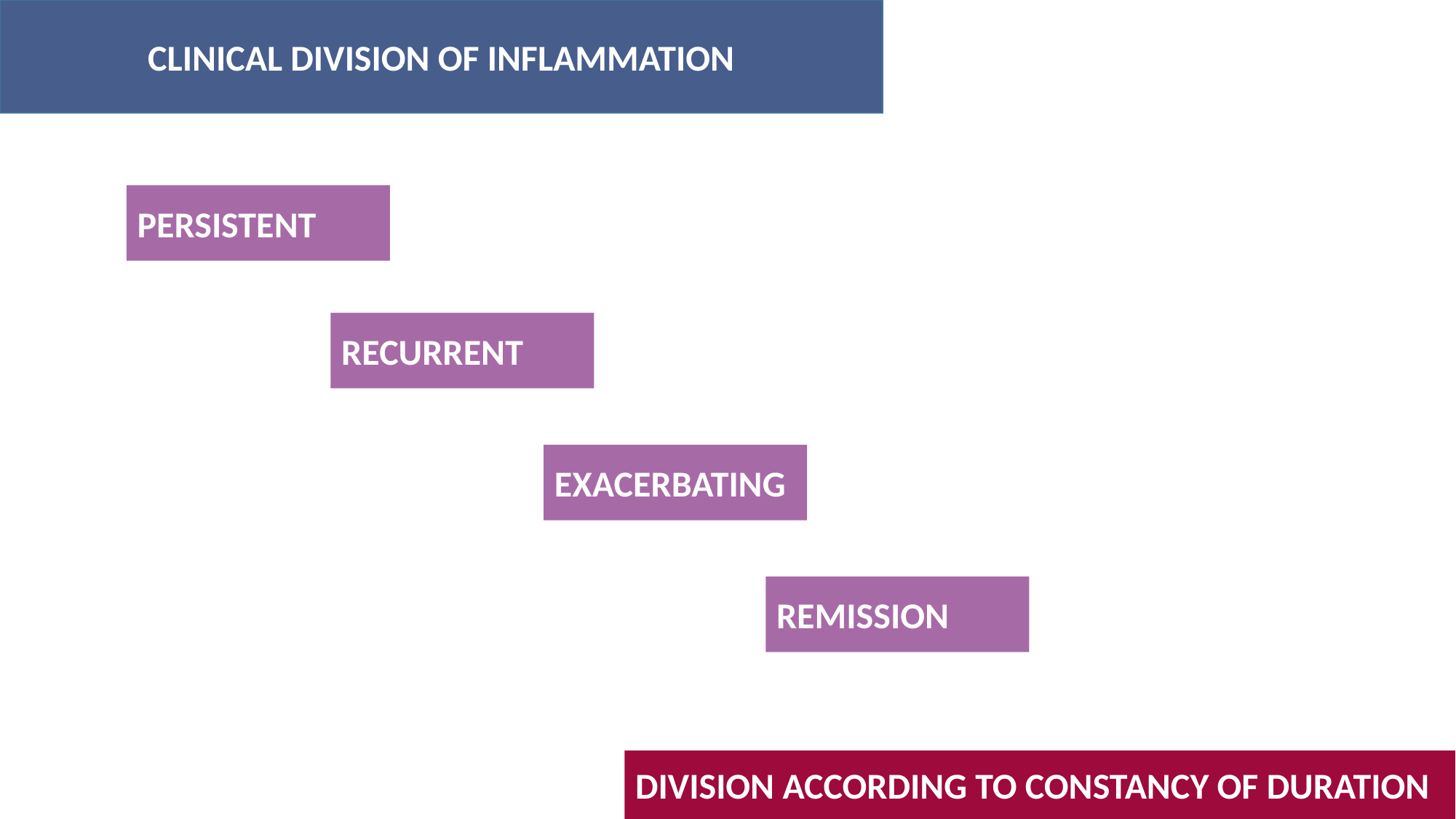

CLINICAL DIVISION OF INFLAMMATION
PERSISTENT
RECURRENT
EXACERBATING
REMISSION
DIVISION ACCORDING TO CONSTANCY OF DURATION